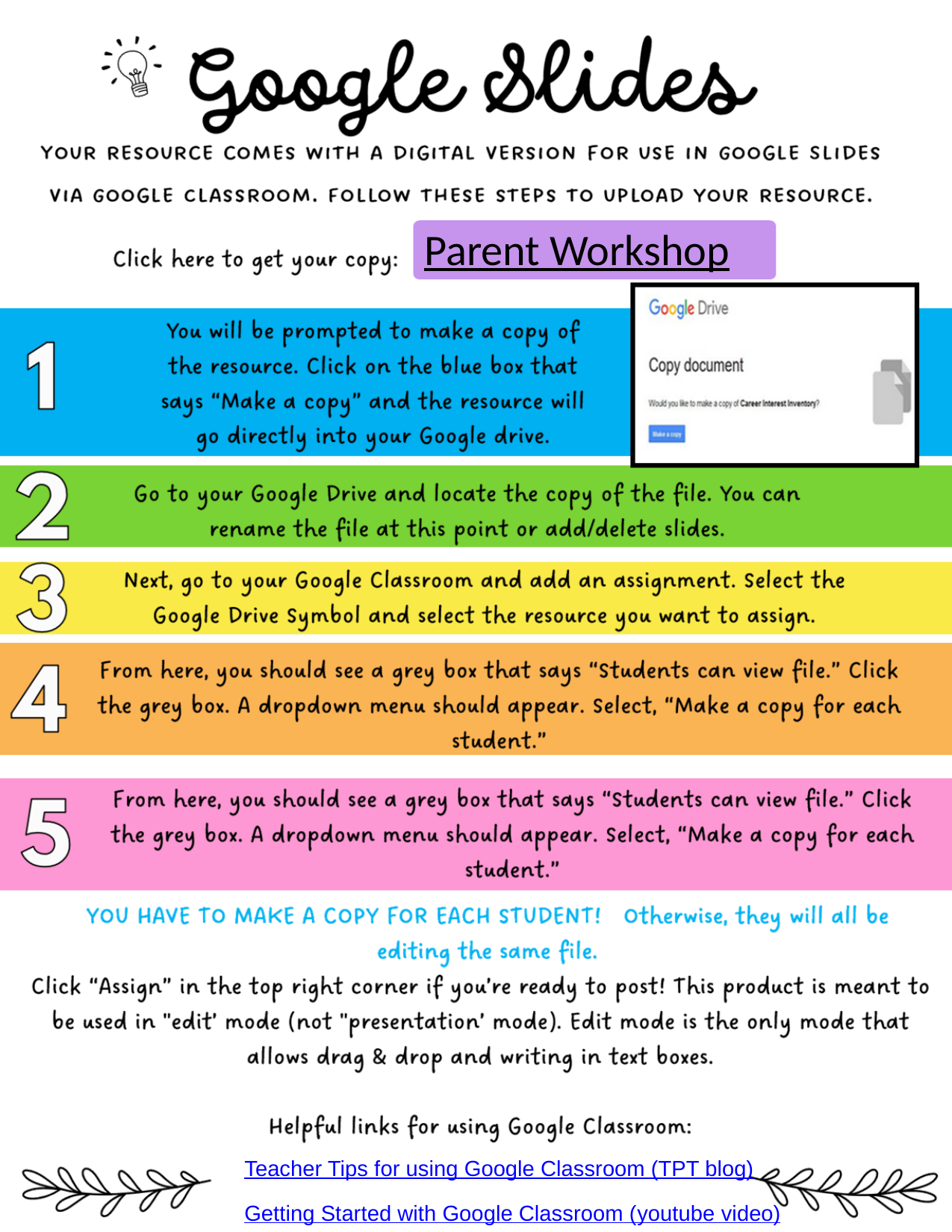

Parent Workshop
Teacher Tips for using Google Classroom (TPT blog)
Getting Started with Google Classroom (youtube video)